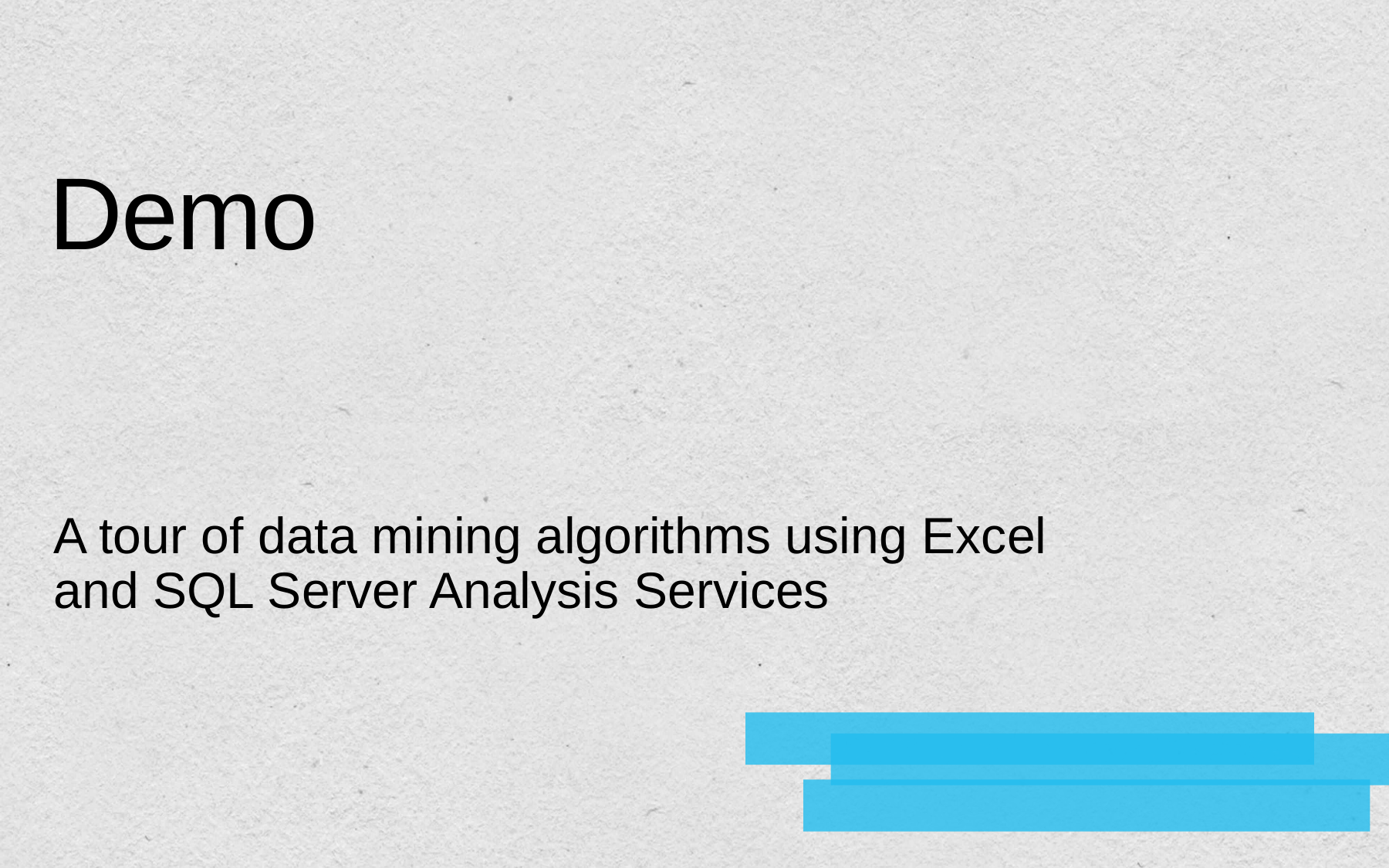

# Demo
A tour of data mining algorithms using Excel and SQL Server Analysis Services